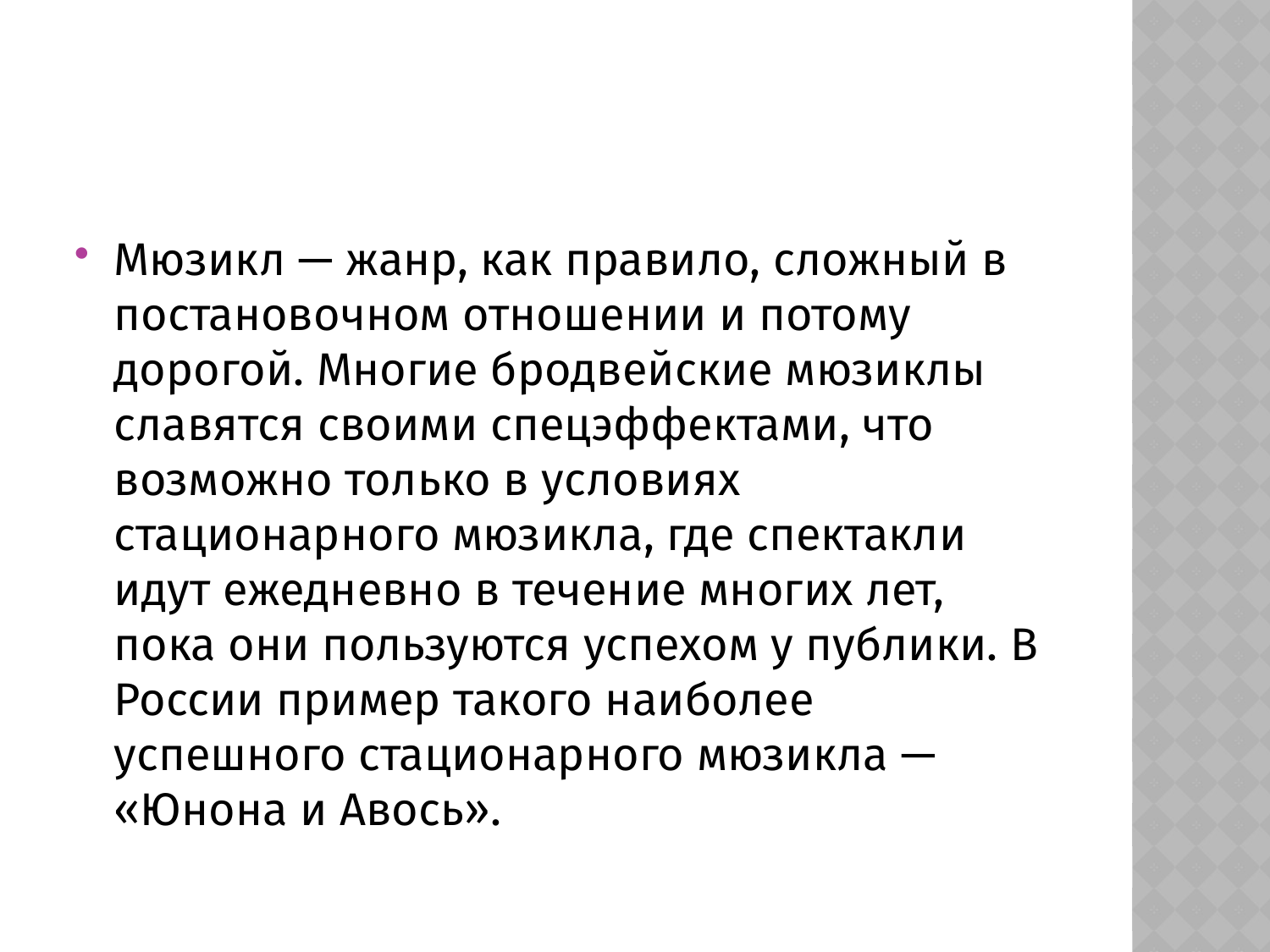

#
Мюзикл — жанр, как правило, сложный в постановочном отношении и потому дорогой. Многие бродвейские мюзиклы славятся своими спецэффектами, что возможно только в условиях стационарного мюзикла, где спектакли идут ежедневно в течение многих лет, пока они пользуются успехом у публики. В России пример такого наиболее успешного стационарного мюзикла — «Юнона и Авось».